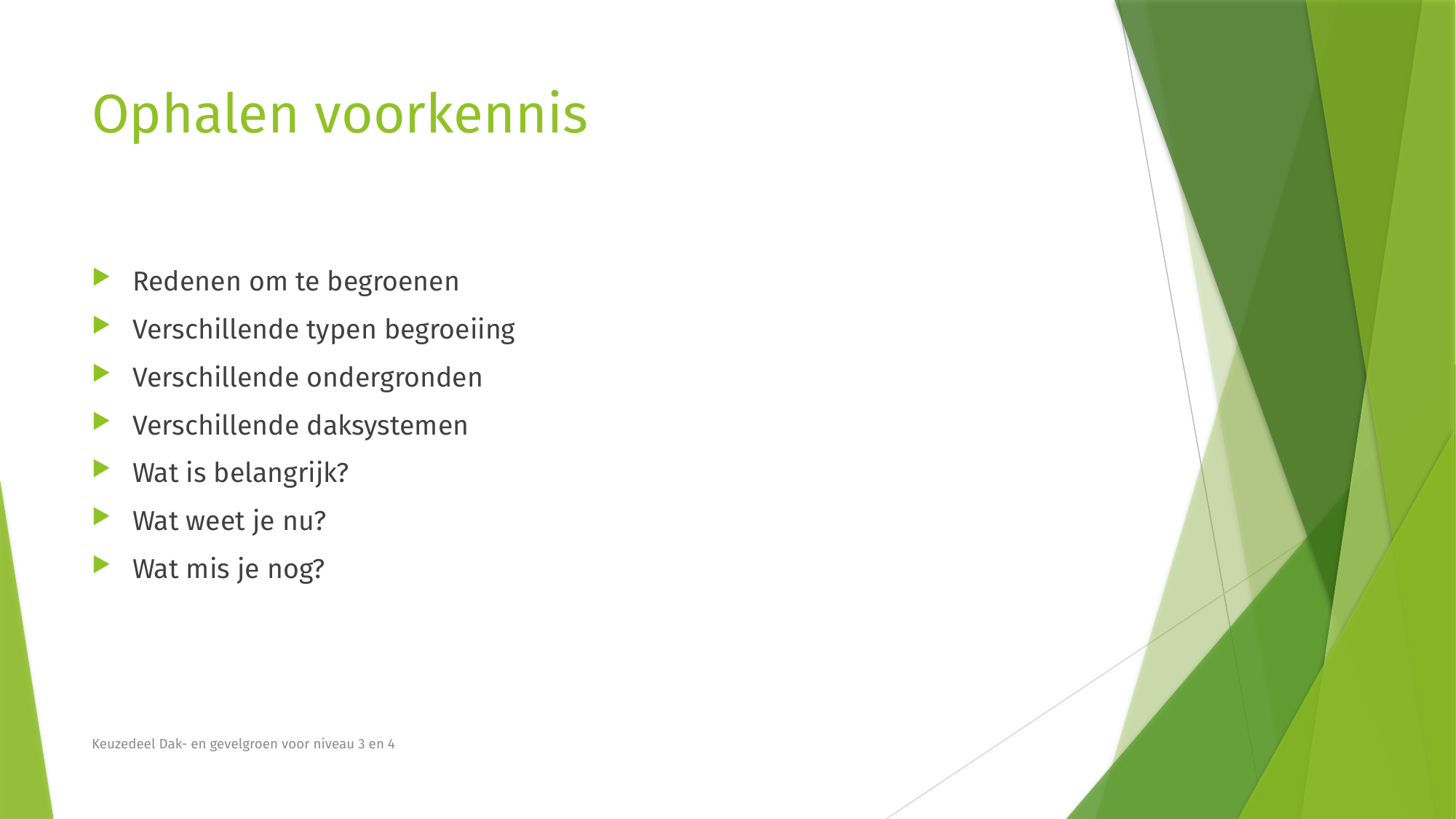

# Ophalen voorkennis
Redenen om te begroenen
Verschillende typen begroeiing
Verschillende ondergronden
Verschillende daksystemen
Wat is belangrijk?
Wat weet je nu?
Wat mis je nog?

Keuzedeel Dak- en gevelgroen voor niveau 3 en 4